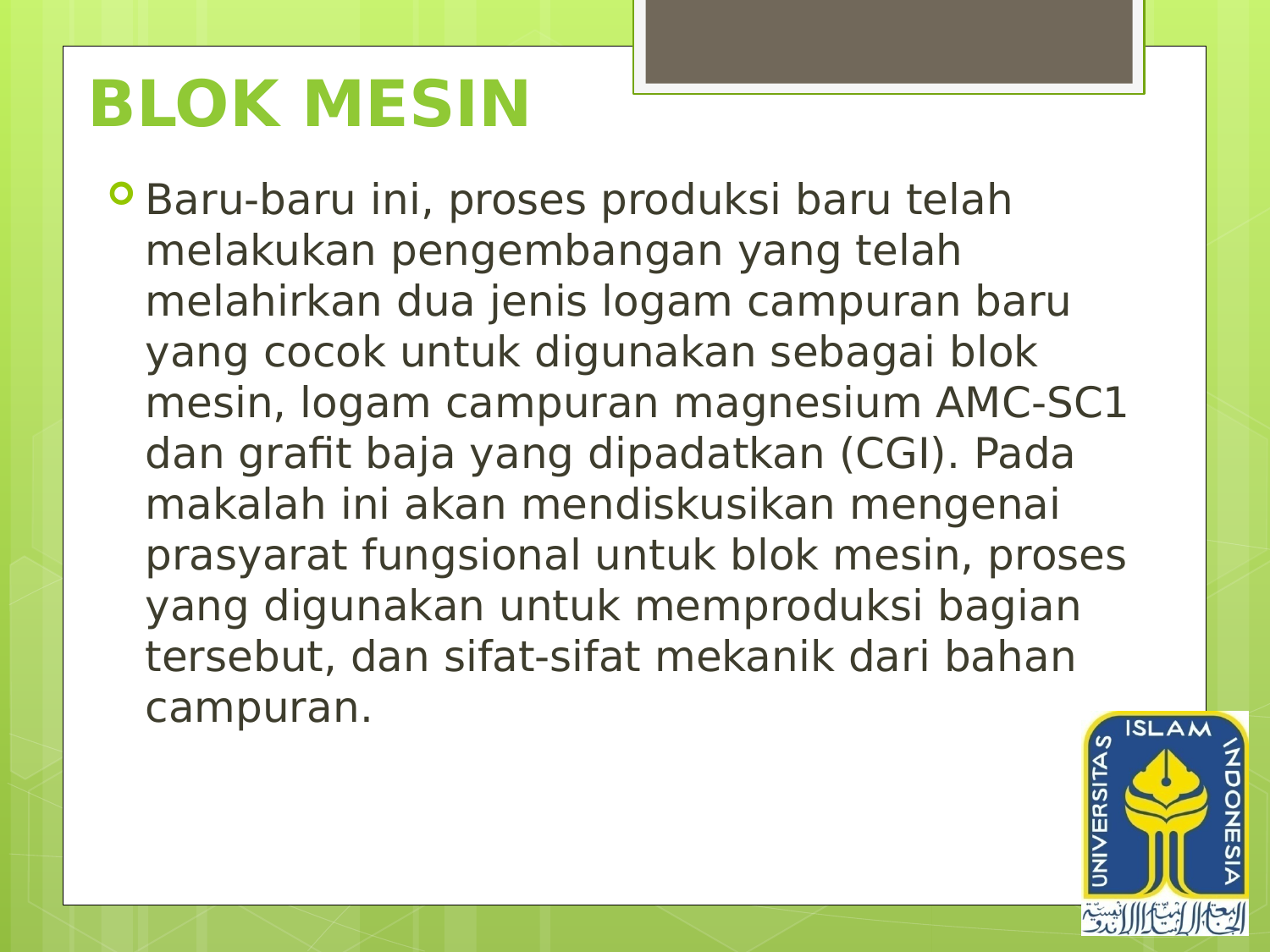

# Blok mesin
Baru-baru ini, proses produksi baru telah melakukan pengembangan yang telah melahirkan dua jenis logam campuran baru yang cocok untuk digunakan sebagai blok mesin, logam campuran magnesium AMC-SC1 dan grafit baja yang dipadatkan (CGI). Pada makalah ini akan mendiskusikan mengenai prasyarat fungsional untuk blok mesin, proses yang digunakan untuk memproduksi bagian tersebut, dan sifat-sifat mekanik dari bahan campuran.